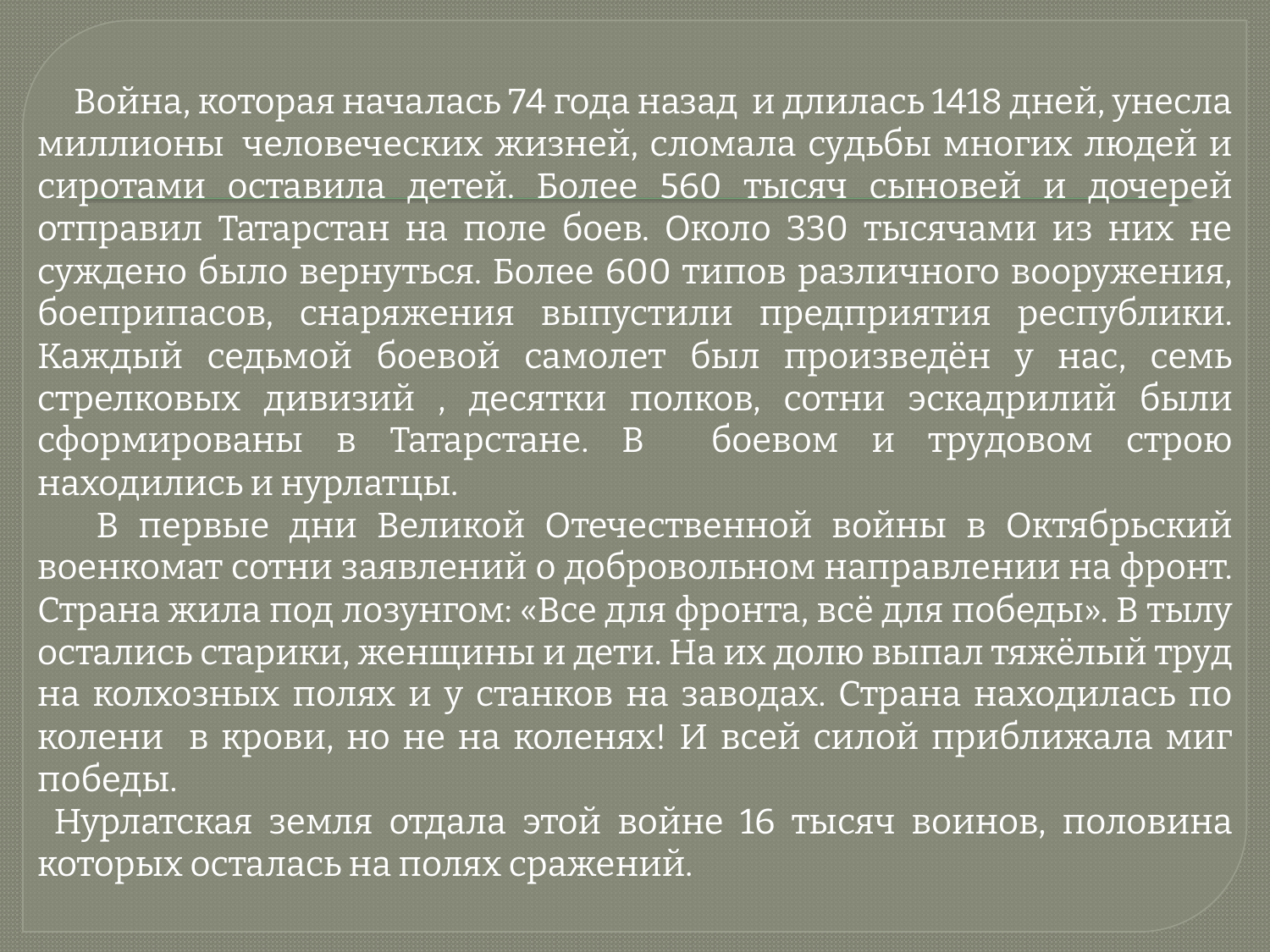

Война, которая началась 74 года назад  и длилась 1418 дней, унесла миллионы  человеческих жизней, сломала судьбы многих людей и сиротами оставила детей. Более 560 тысяч сыновей и дочерей отправил Татарстан на поле боев. Около 330 тысячами из них не суждено было вернуться. Более 600 типов различного вооружения, боеприпасов, снаряжения выпустили предприятия республики. Каждый седьмой боевой самолет был произведён у нас, семь стрелковых дивизий , десятки полков, сотни эскадрилий были сформированы в Татарстане. В  боевом и трудовом строю находились и нурлатцы.
   В первые дни Великой Отечественной войны в Октябрьский военкомат сотни заявлений о добровольном направлении на фронт. Страна жила под лозунгом: «Все для фронта, всё для победы». В тылу остались старики, женщины и дети. На их долю выпал тяжёлый труд на колхозных полях и у станков на заводах. Страна находилась по колени  в крови, но не на коленях! И всей силой приближала миг победы.
 Нурлатская земля отдала этой войне 16 тысяч воинов, половина которых осталась на полях сражений.